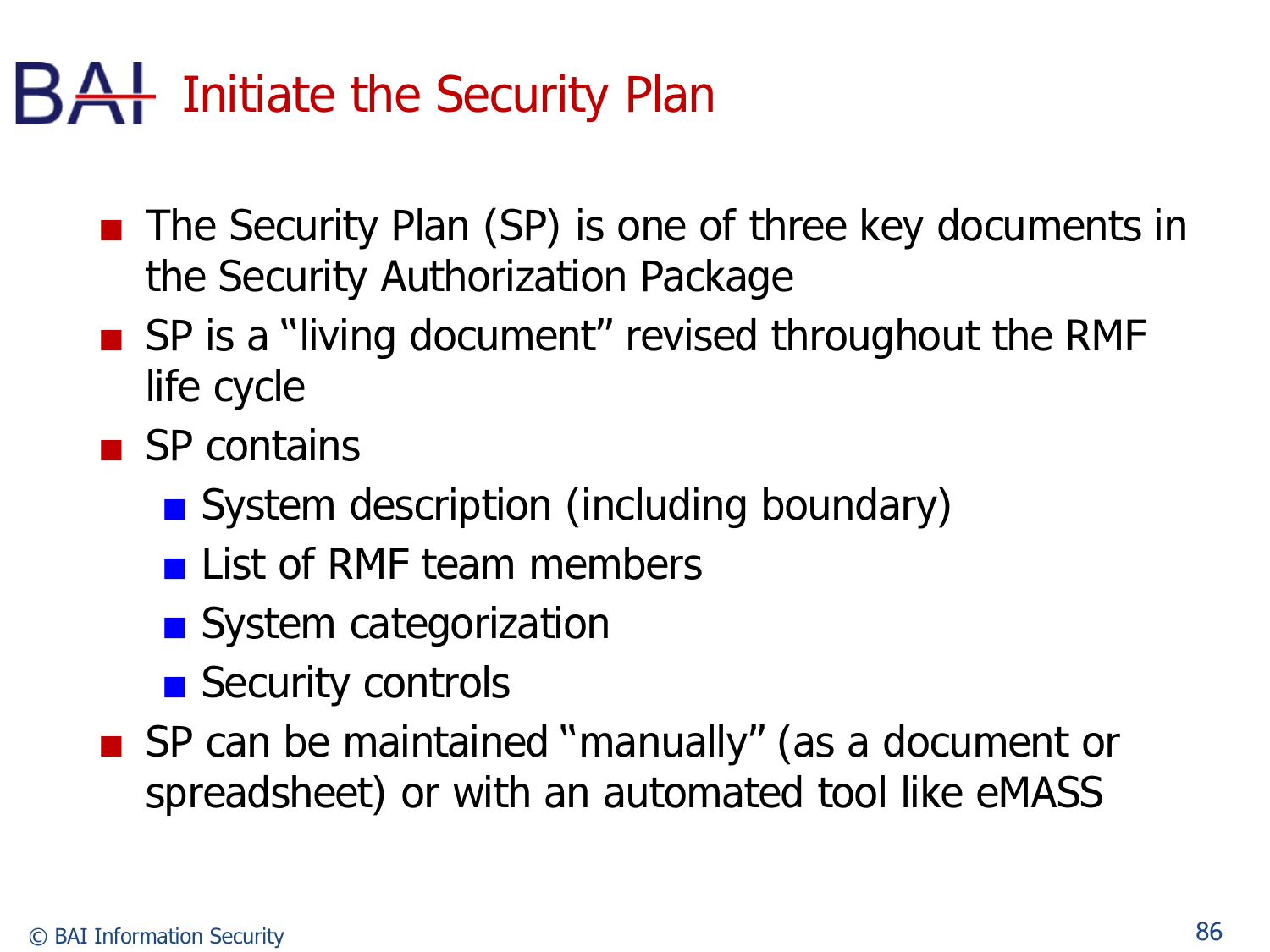

# Initiate the Security Plan
The Security Plan (SP) is one of three key documents in the Security Authorization Package
SP is a “living document” revised throughout the RMF life cycle
SP contains
System description (including boundary)
List of RMF team members
System categorization
Security controls
SP can be maintained “manually” (as a document or spreadsheet) or with an automated tool like eMASS